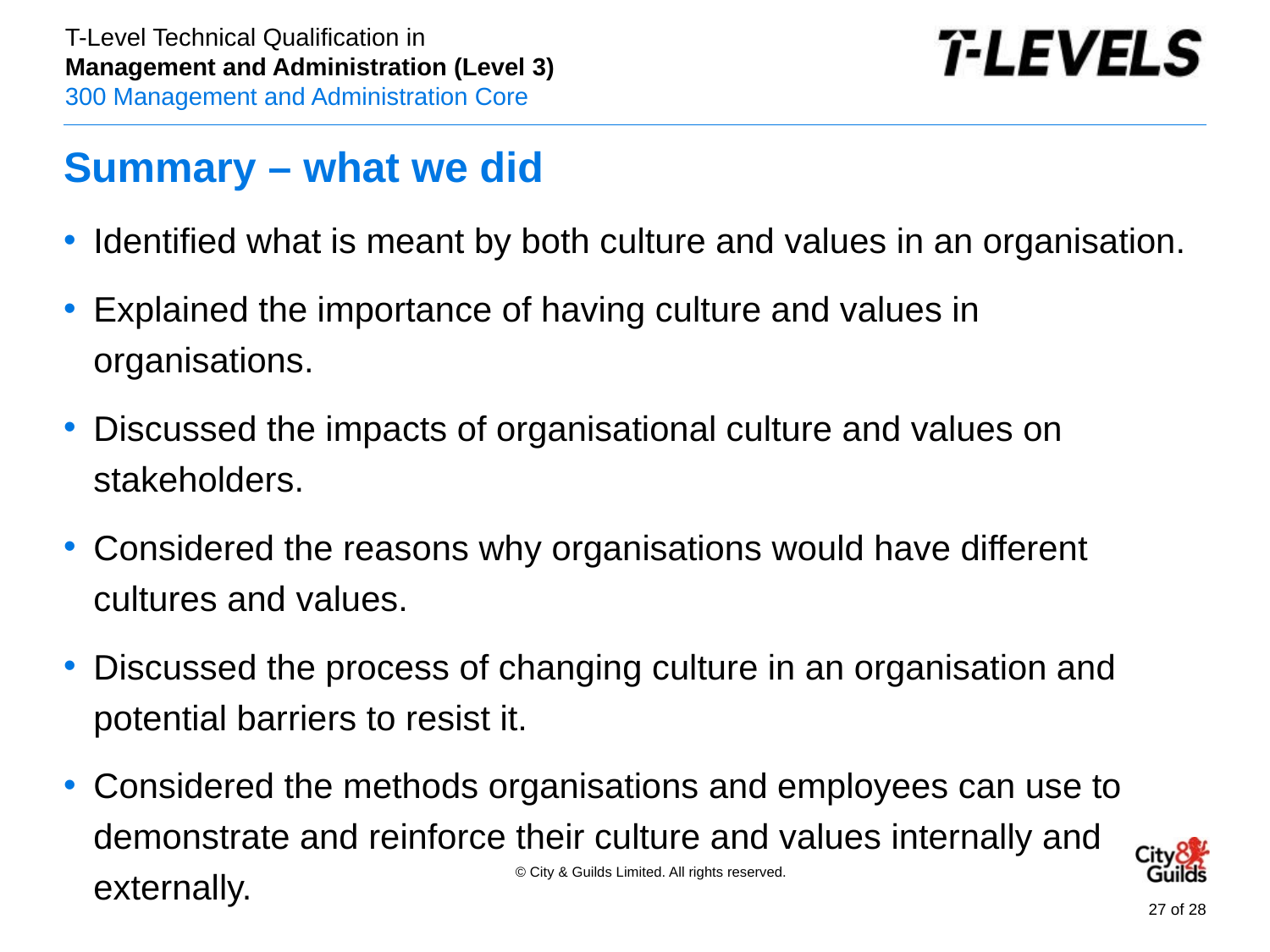

# Summary – what we did
Identified what is meant by both culture and values in an organisation.
Explained the importance of having culture and values in organisations.
Discussed the impacts of organisational culture and values on stakeholders.
Considered the reasons why organisations would have different cultures and values.
Discussed the process of changing culture in an organisation and potential barriers to resist it.
Considered the methods organisations and employees can use to demonstrate and reinforce their culture and values internally and externally.